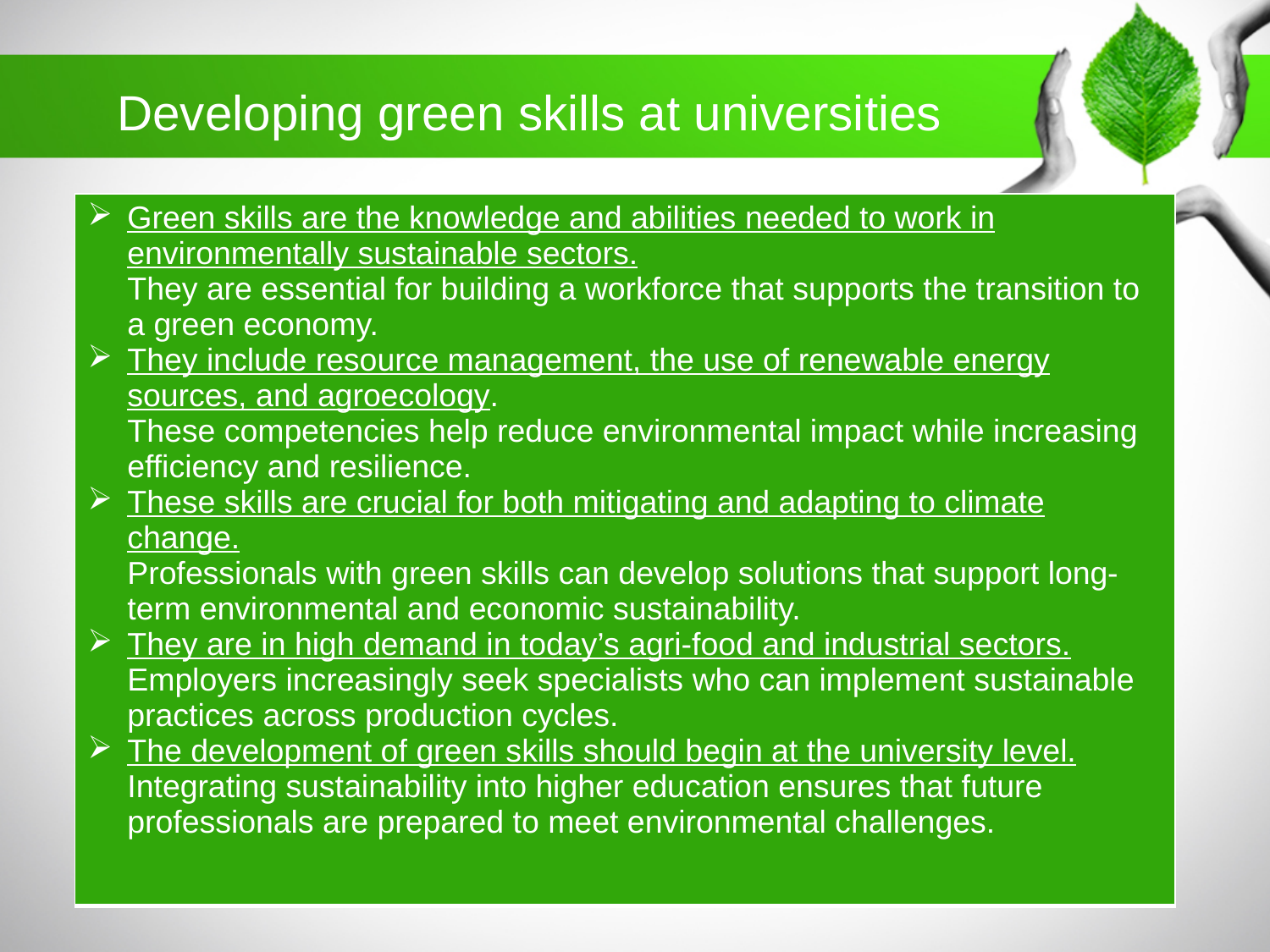

# Developing green skills at universities
| Green skills are the knowledge and abilities needed to work in environmentally sustainable sectors. They are essential for building a workforce that supports the transition to a green economy. They include resource management, the use of renewable energy sources, and agroecology. These competencies help reduce environmental impact while increasing efficiency and resilience. These skills are crucial for both mitigating and adapting to climate change. Professionals with green skills can develop solutions that support long-term environmental and economic sustainability. They are in high demand in today’s agri-food and industrial sectors. Employers increasingly seek specialists who can implement sustainable practices across production cycles. The development of green skills should begin at the university level. Integrating sustainability into higher education ensures that future professionals are prepared to meet environmental challenges. |
| --- |